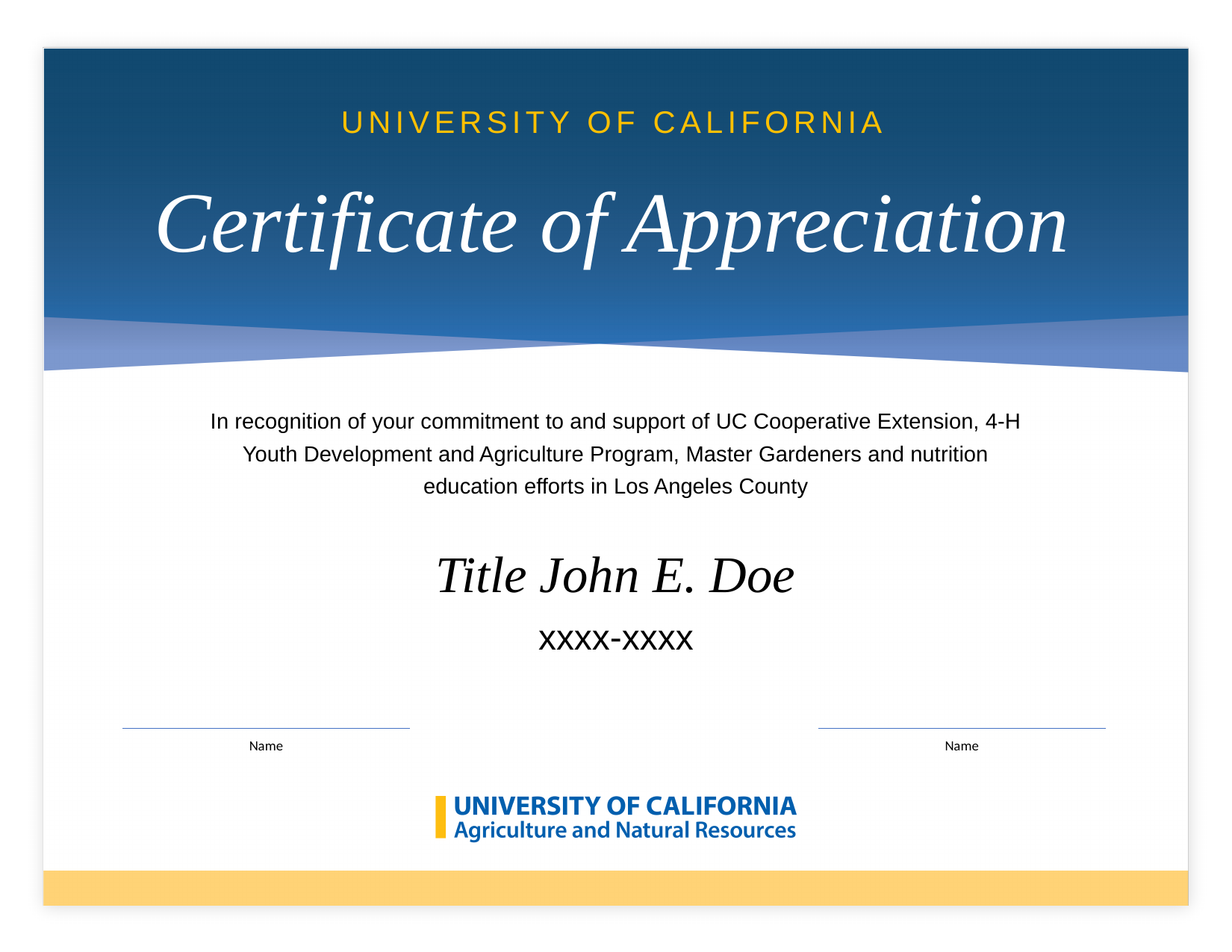

UNIVERSITY OF CALIFORNIA
Certificate of Appreciation
In recognition of your commitment to and support of UC Cooperative Extension, 4-H Youth Development and Agriculture Program, Master Gardeners and nutrition education efforts in Los Angeles County
Title John E. Doe
xxxx-xxxx
Name
Name